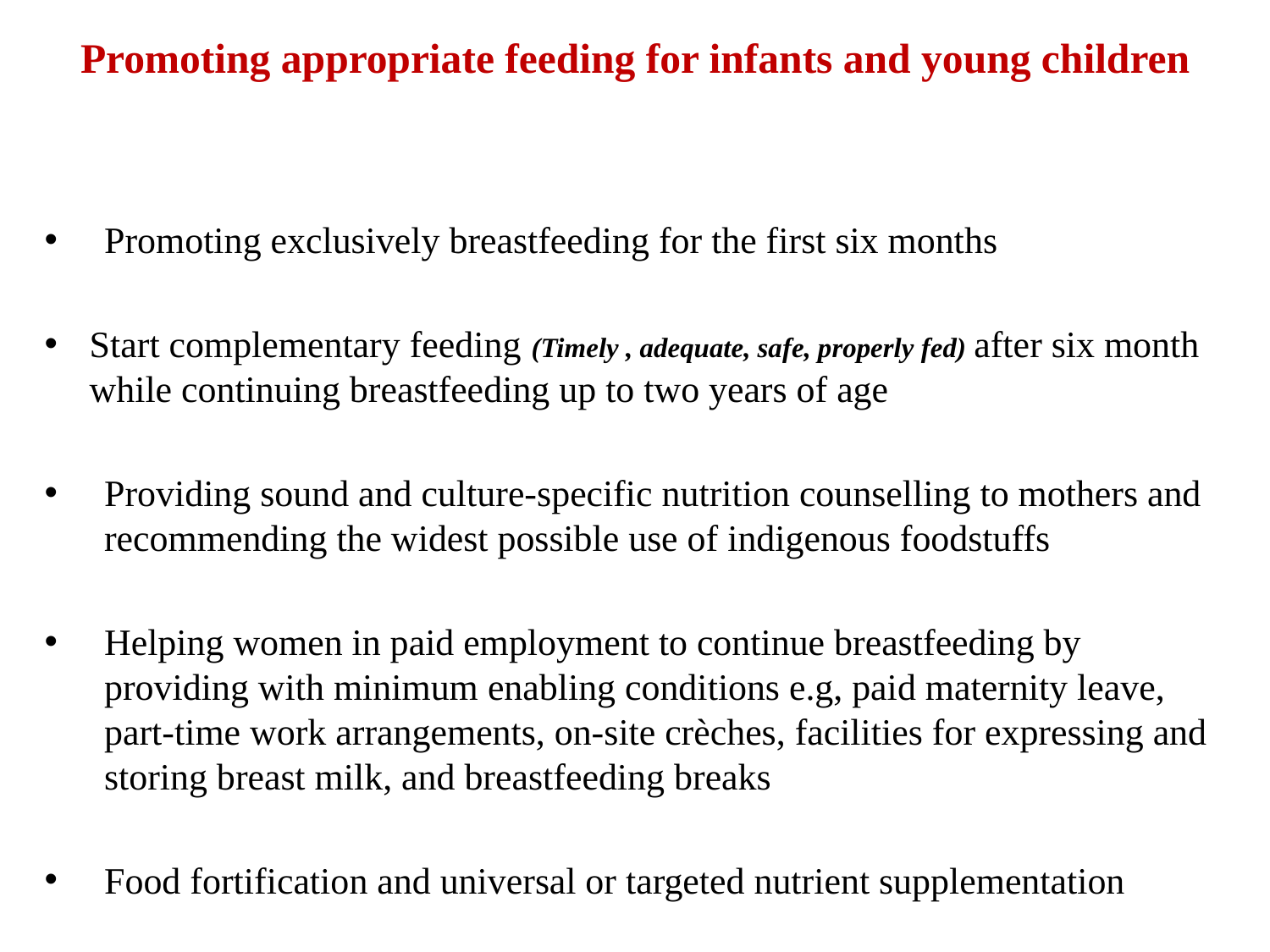

# Promoting appropriate feeding for infants and young children

Promoting exclusively breastfeeding for the first six months

Start complementary feeding (Timely , adequate, safe, properly fed) after six month while continuing breastfeeding up to two years of age

Providing sound and culture-specific nutrition counselling to mothers and recommending the widest possible use of indigenous foodstuffs

Helping women in paid employment to continue breastfeeding by providing with minimum enabling conditions e.g, paid maternity leave, part-time work arrangements, on-site crèches, facilities for expressing and storing breast milk, and breastfeeding breaks

Food fortification and universal or targeted nutrient supplementation